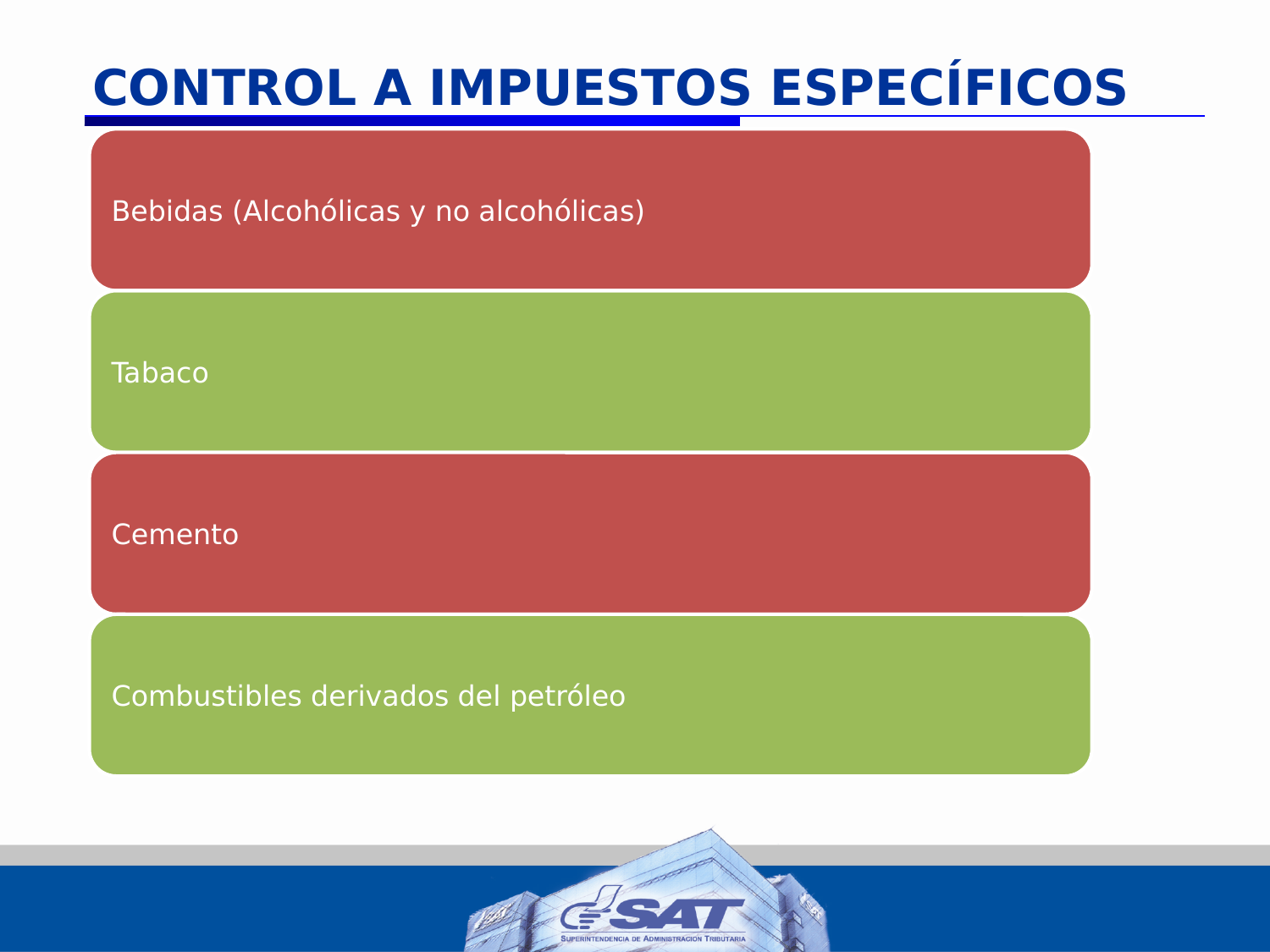

# CONTROL A IMPUESTOS ESPECÍFICOS
Bebidas (Alcohólicas y no alcohólicas)
Tabaco
Cemento
Combustibles derivados del petróleo